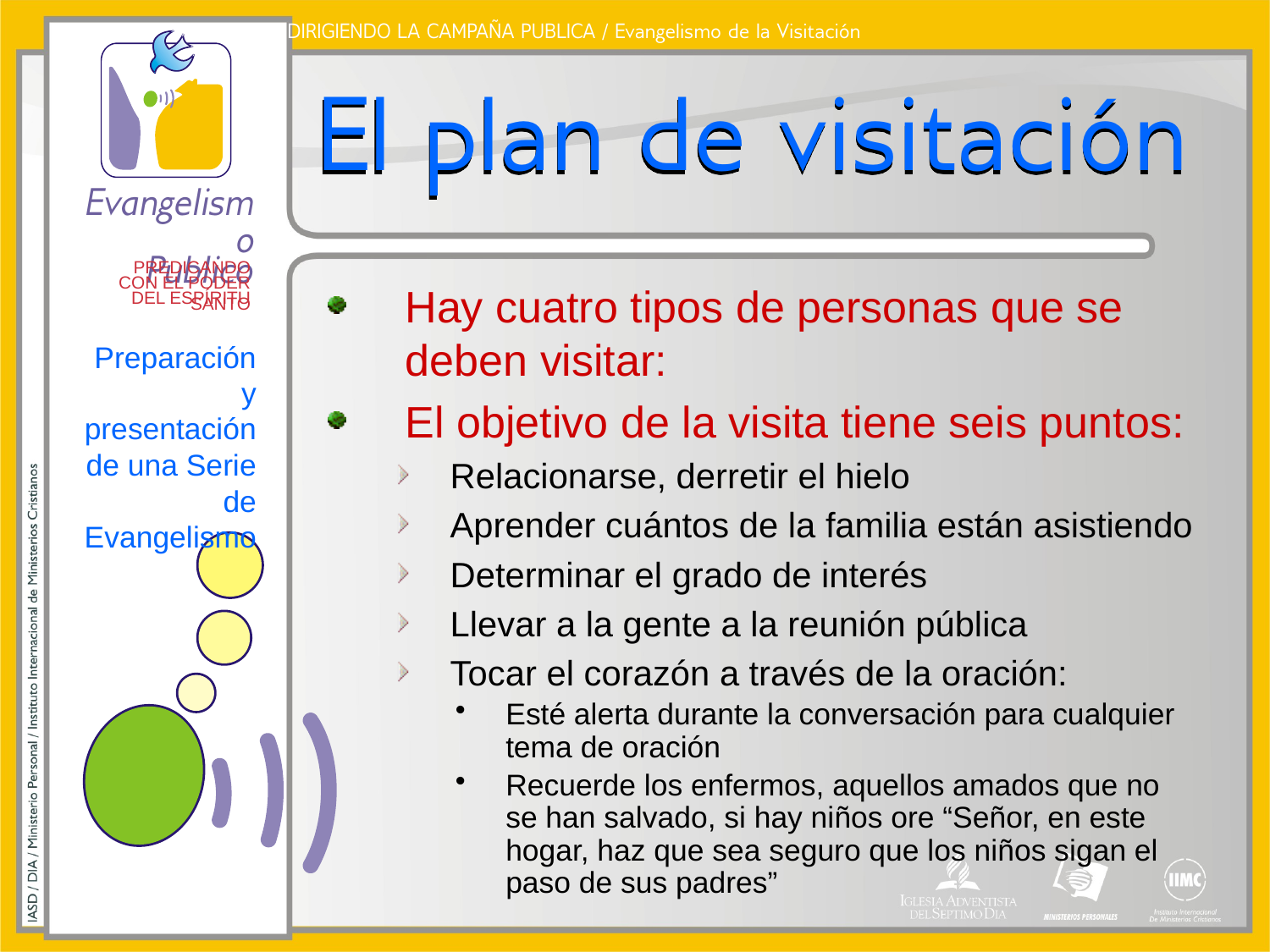

DIRIGIENDO LA CAMPAÑA PUBLICA / Evangelismo de la Visitación
# El plan de visitación
Hay cuatro tipos de personas que se deben visitar:
El objetivo de la visita tiene seis puntos:
Relacionarse, derretir el hielo
Aprender cuántos de la familia están asistiendo
Determinar el grado de interés
Llevar a la gente a la reunión pública
Tocar el corazón a través de la oración:
Esté alerta durante la conversación para cualquier tema de oración
Recuerde los enfermos, aquellos amados que no se han salvado, si hay niños ore “Señor, en este hogar, haz que sea seguro que los niños sigan el paso de sus padres”